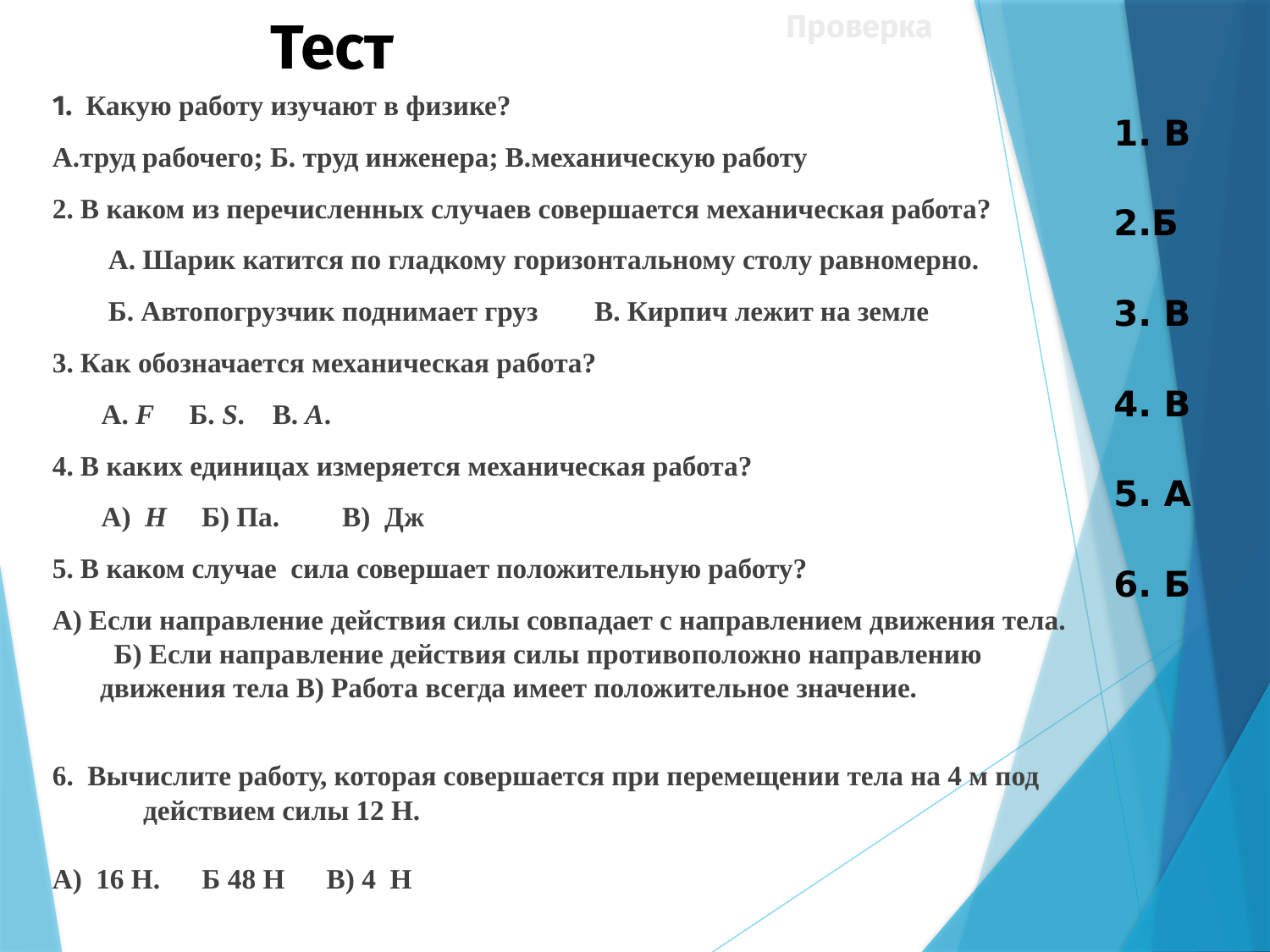

# Тест
Проверка

1. В

2.Б

3. В

4. В

5. А

6. Б

1.  Какую работу изучают в физике?
А.труд рабочего; Б. труд инженера; В.механическую работу
2. В каком из перечисленных случаев совершается механическая работа?
        А. Шарик катится по гладкому горизонтальному столу равномерно.
        Б. Автопогрузчик поднимает груз        В. Кирпич лежит на земле
3. Как обозначается механическая работа?
       А. F     Б. S.    В. A.
4. В каких единицах измеряется механическая работа?
       А)  Н     Б) Па.         В)  Дж
5. В каком случае  сила совершает положительную работу?
А) Если направление действия силы совпадает с направлением движения тела.      Б) Если направление действия силы противоположно направлению движения тела В) Работа всегда имеет положительное значение.

6.  Вычислите работу, которая совершается при перемещении тела на 4 м под
             действием силы 12 Н.

А)  16 Н.      Б 48 Н      В) 4  Н